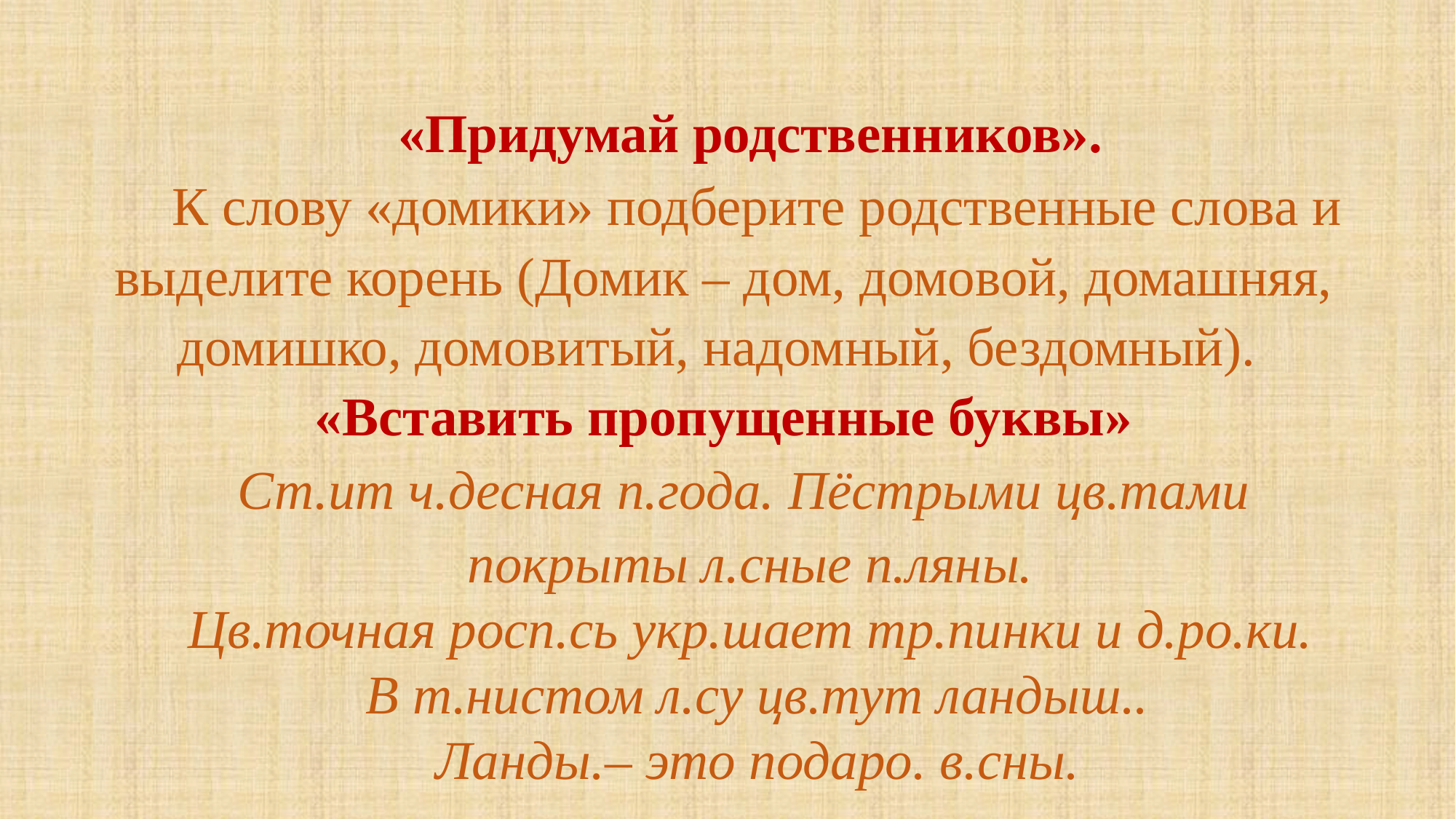

«Придумай родственников».
 К слову «домики» подберите родственные слова и выделите корень (Домик – дом, домовой, домашняя, домишко, домовитый, надомный, бездомный). 
«Вставить пропущенные буквы»
Ст.ит ч.десная п.года. Пёстрыми цв.тами
покрыты л.сные п.ляны.
Цв.точная росп.сь укр.шает тр.пинки и д.ро.ки.
 В т.нистом л.су цв.тут ландыш..
 Ланды.– это подаро. в.сны.